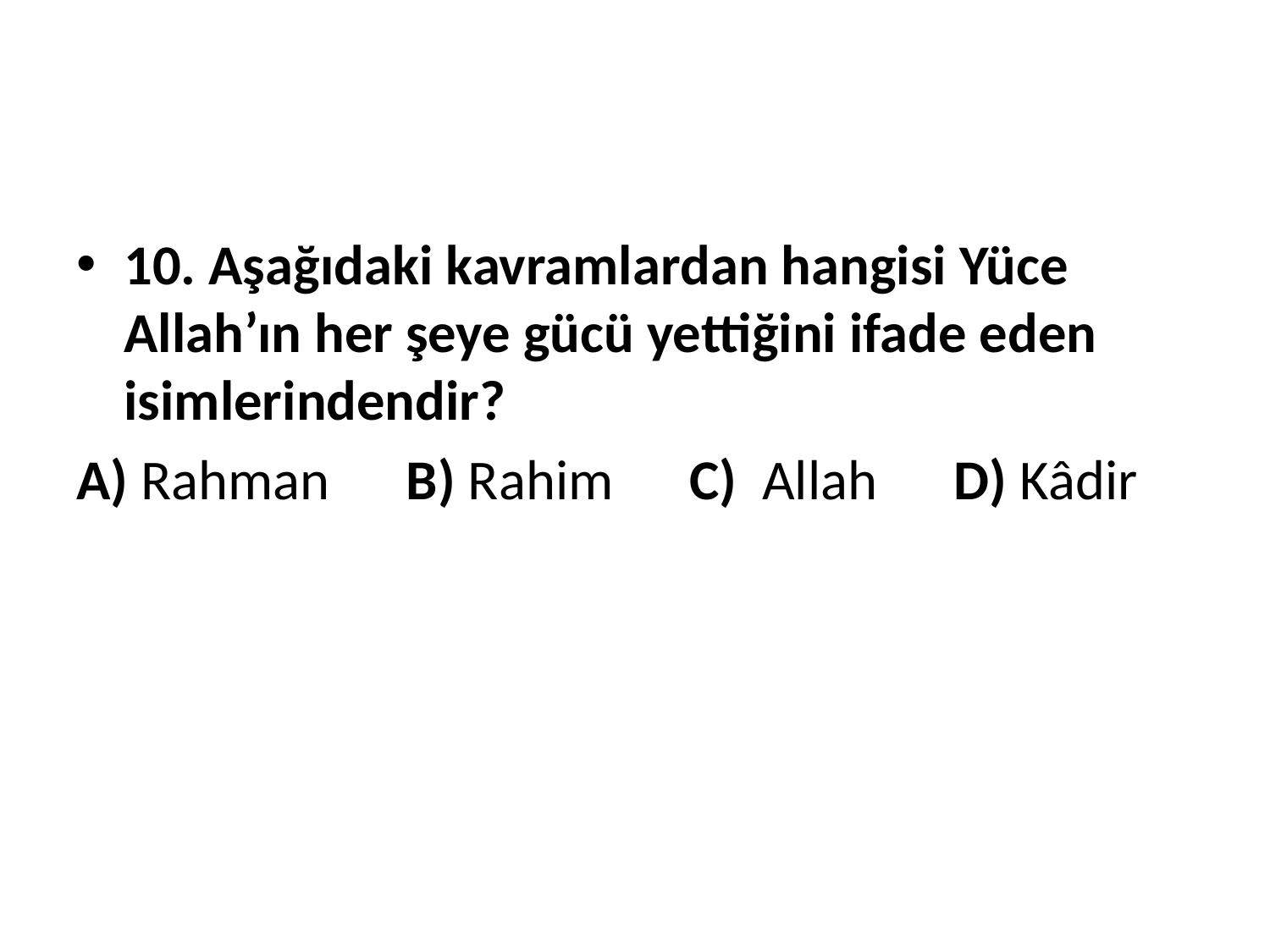

#
10. Aşağıdaki kavramlardan hangisi Yüce Allah’ın her şeye gücü yettiğini ifade eden isimlerindendir?
A) Rahman      B) Rahim      C)  Allah      D) Kâdir